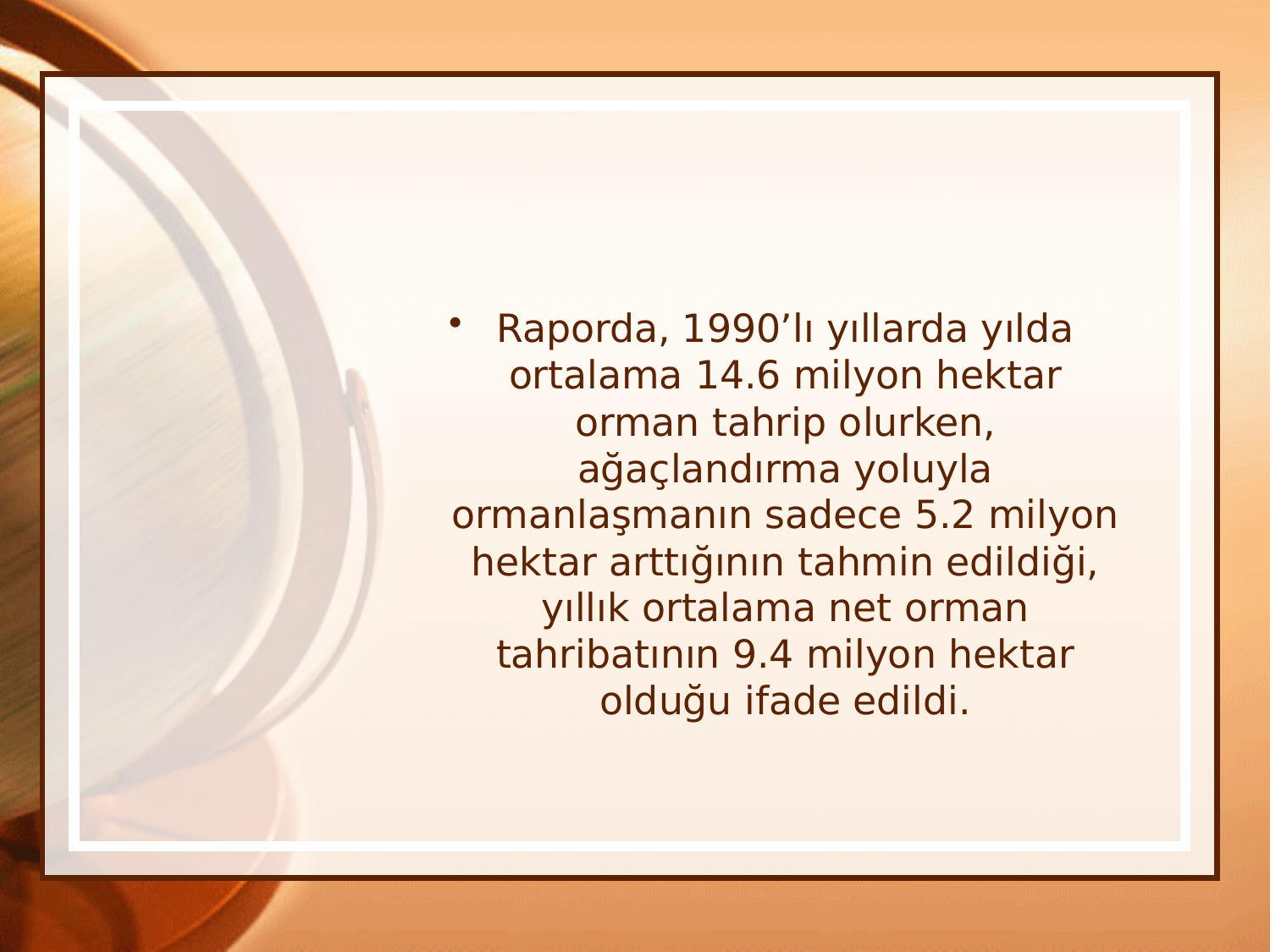

#

Raporda, 1990’lı yıllarda yılda ortalama 14.6 milyon hektar orman tahrip olurken, ağaçlandırma yoluyla ormanlaşmanın sadece 5.2 milyon hektar arttığının tahmin edildiği, yıllık ortalama net orman tahribatının 9.4 milyon hektar olduğu ifade edildi.